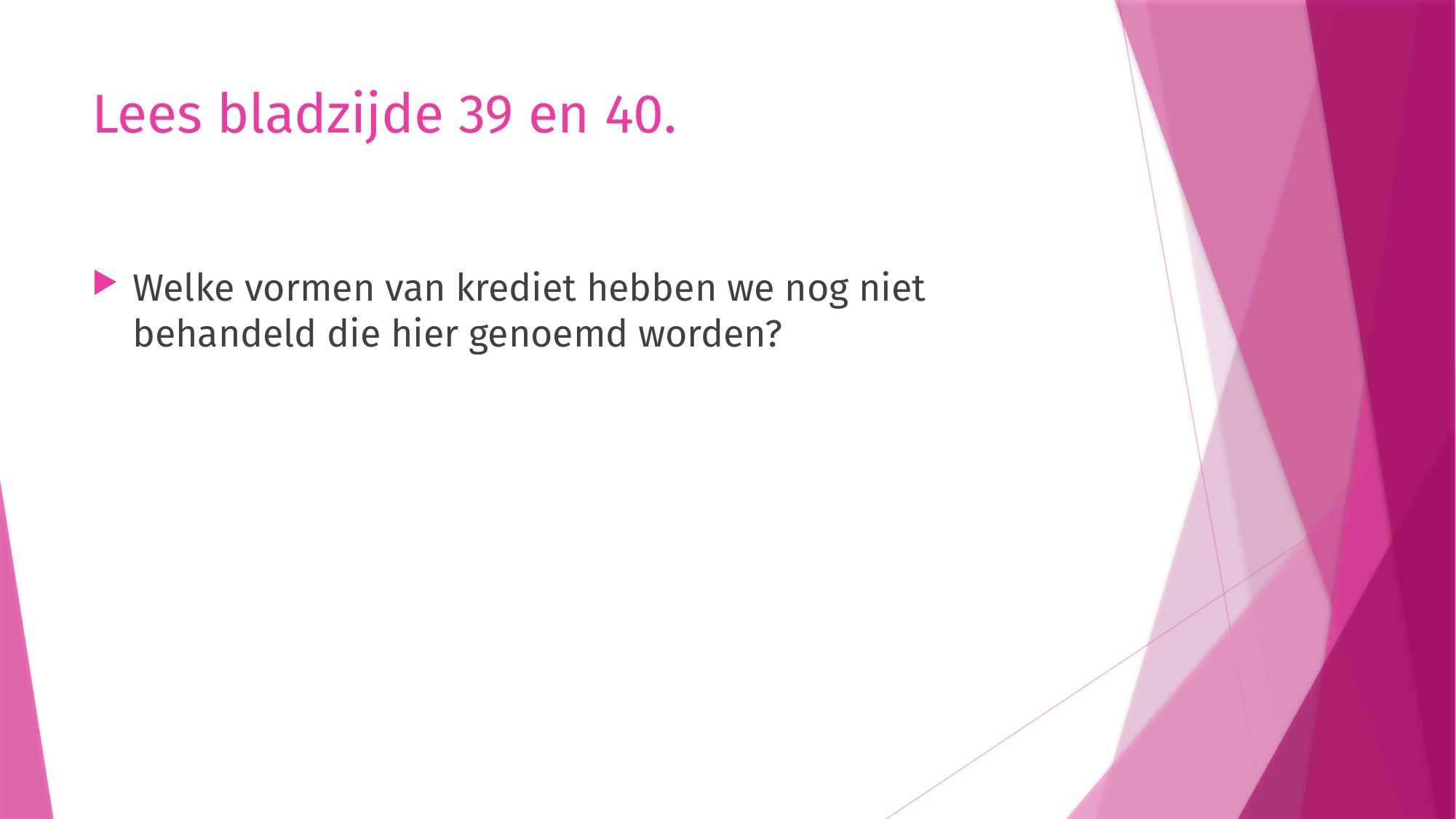

# Lees bladzijde 39 en 40.
Welke vormen van krediet hebben we nog niet behandeld die hier genoemd worden?